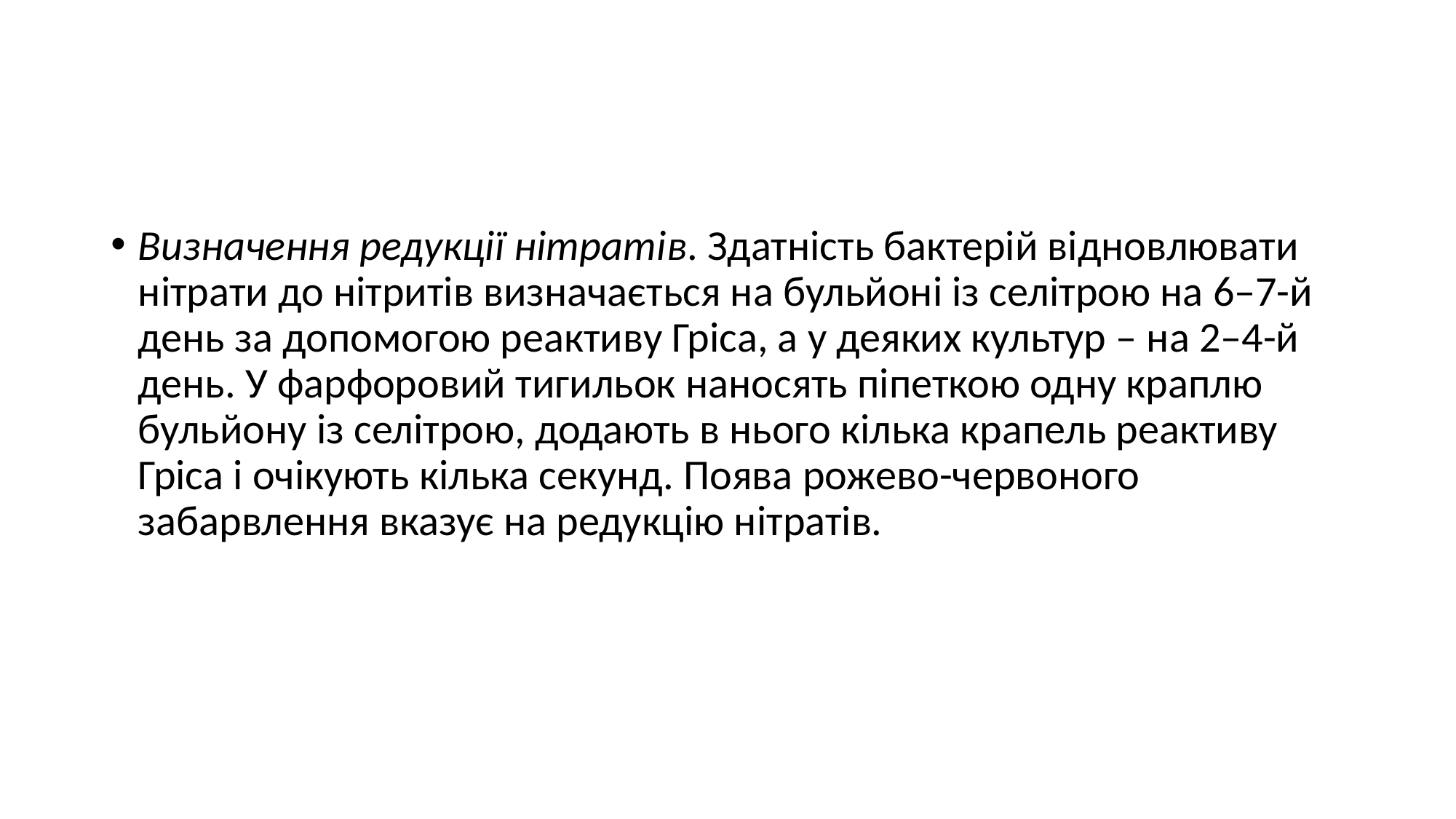

#
Визначення редукції нітратів. Здатність бактерій відновлювати нітрати до нітритів визначається на бульйоні із селітрою на 6–7-й день за допомогою реактиву Гріса, а у деяких культур – на 2–4-й день. У фарфоровий тигильок наносять піпеткою одну краплю бульйону із селітрою, додають в нього кілька крапель реактиву Гріса і очікують кілька секунд. Поява рожево-червоного забарвлення вказує на редукцію нітратів.